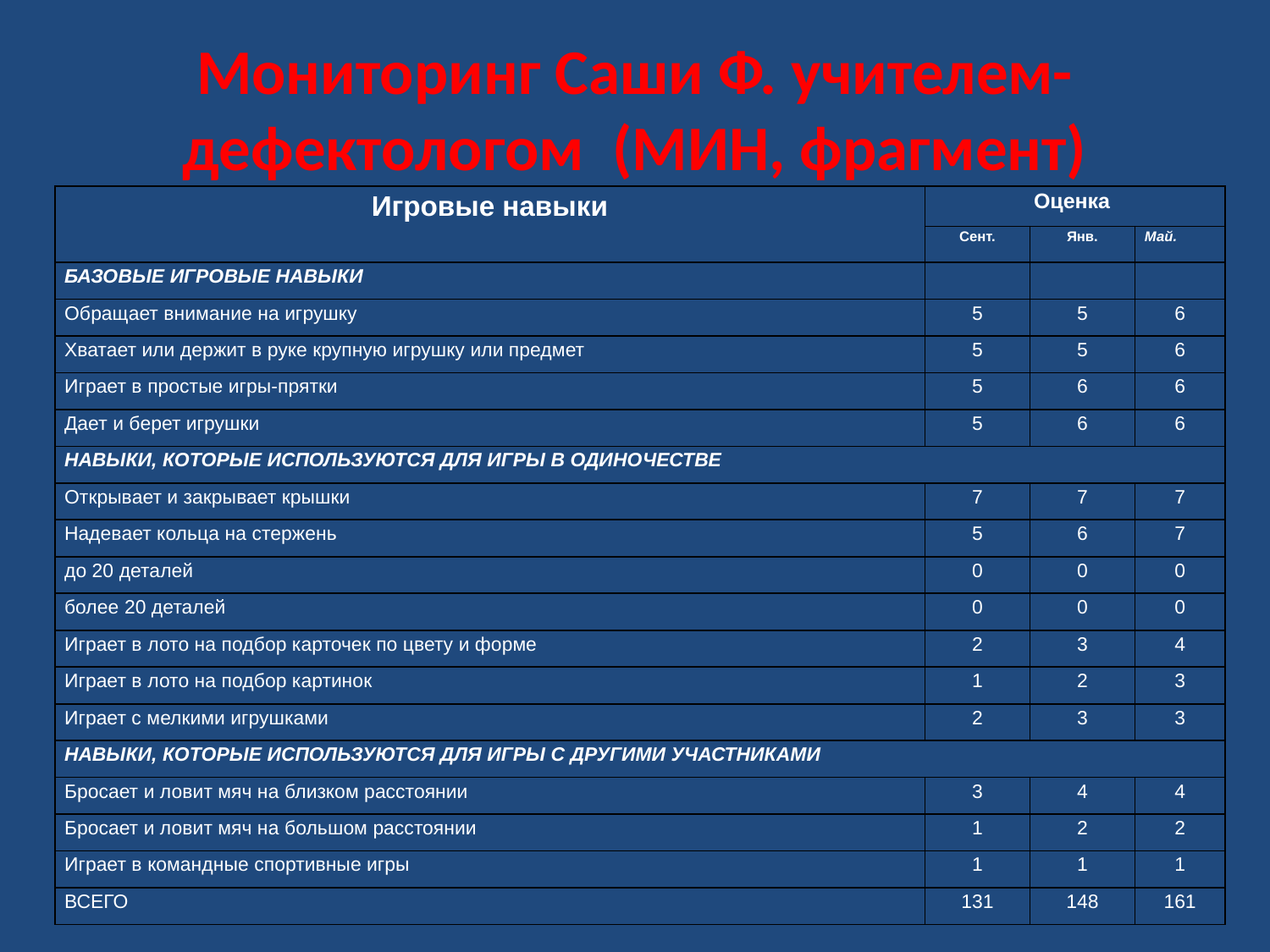

# Мониторинг Саши Ф. учителем-дефектологом  (МИН, фрагмент)
| Игровые навыки | Оценка |  |  |
| --- | --- | --- | --- |
|  | Сент. | Янв. | Май. |
| БАЗОВЫЕ ИГРОВЫЕ НАВЫКИ |  |  |  |
| Обращает внимание на игрушку | 5 | 5 | 6 |
| Хватает или держит в руке крупную игрушку или предмет | 5 | 5 | 6 |
| Играет в простые игры-прятки | 5 | 6 | 6 |
| Дает и берет игрушки | 5 | 6 | 6 |
| НАВЫКИ, КОТОРЫЕ ИСПОЛЬЗУЮТСЯ ДЛЯ ИГРЫ В ОДИНОЧЕСТВЕ |  |  |  |
| Открывает и закрывает крышки | 7 | 7 | 7 |
| Надевает кольца на стержень | 5 | 6 | 7 |
| до 20 деталей | 0 | 0 | 0 |
| более 20 деталей | 0 | 0 | 0 |
| Играет в лото на подбор карточек по цвету и форме | 2 | 3 | 4 |
| Играет в лото на подбор картинок | 1 | 2 | 3 |
| Играет с мелкими игрушками | 2 | 3 | 3 |
| НАВЫКИ, КОТОРЫЕ ИСПОЛЬЗУЮТСЯ ДЛЯ ИГРЫ С ДРУГИМИ УЧАСТНИКАМИ |  |  |  |
| Бросает и ловит мяч на близком расстоянии | 3 | 4 | 4 |
| Бросает и ловит мяч на большом расстоянии | 1 | 2 | 2 |
| Играет в командные спортивные игры | 1 | 1 | 1 |
| ВСЕГО | 131 | 148 | 161 |